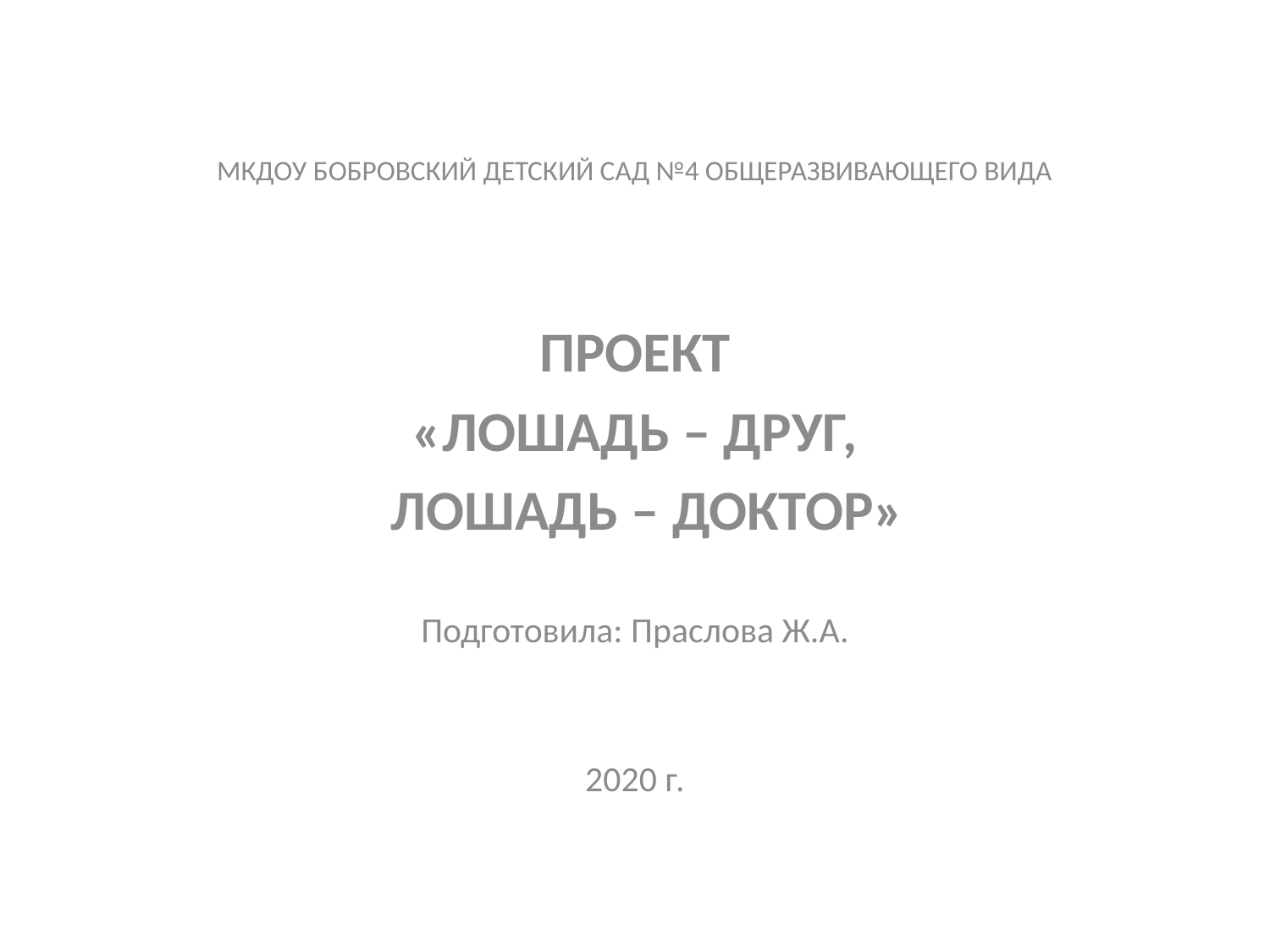

#
МКДОУ БОБРОВСКИЙ ДЕТСКИЙ САД №4 ОБЩЕРАЗВИВАЮЩЕГО ВИДА

ПРОЕКТ
«ЛОШАДЬ – ДРУГ,
  ЛОШАДЬ – ДОКТОР»

Подготовила: Праслова Ж.А.

2020 г.